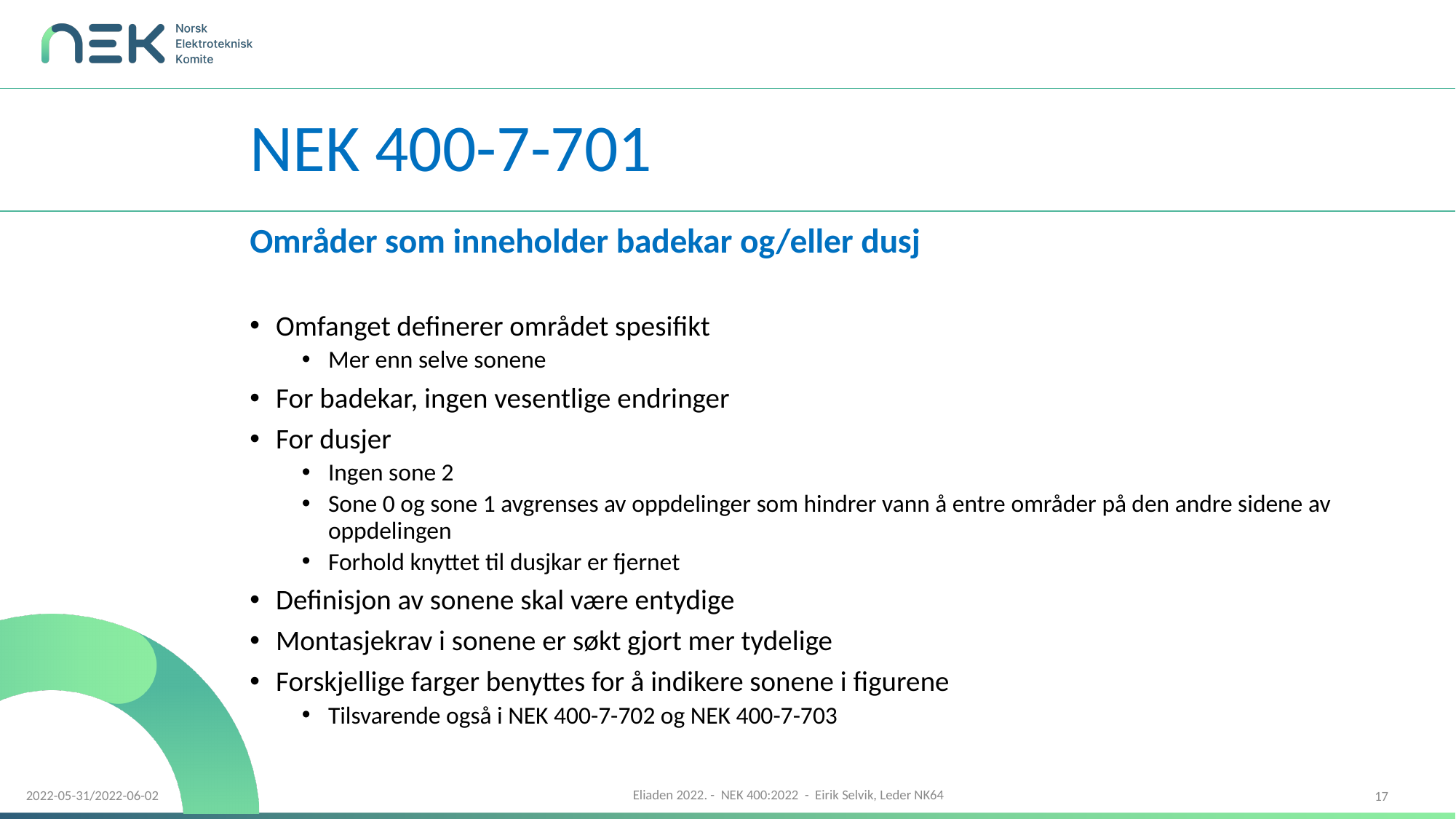

# NEK 400-7-701
Områder som inneholder badekar og/eller dusj

Omfanget definerer området spesifikt
Mer enn selve sonene
For badekar, ingen vesentlige endringer
For dusjer
Ingen sone 2
Sone 0 og sone 1 avgrenses av oppdelinger som hindrer vann å entre områder på den andre sidene av oppdelingen
Forhold knyttet til dusjkar er fjernet
Definisjon av sonene skal være entydige
Montasjekrav i sonene er søkt gjort mer tydelige
Forskjellige farger benyttes for å indikere sonene i figurene
Tilsvarende også i NEK 400-7-702 og NEK 400-7-703
17
2022-05-31/2022-06-02
Eliaden 2022. -  NEK 400:2022  -  Eirik Selvik, Leder NK64